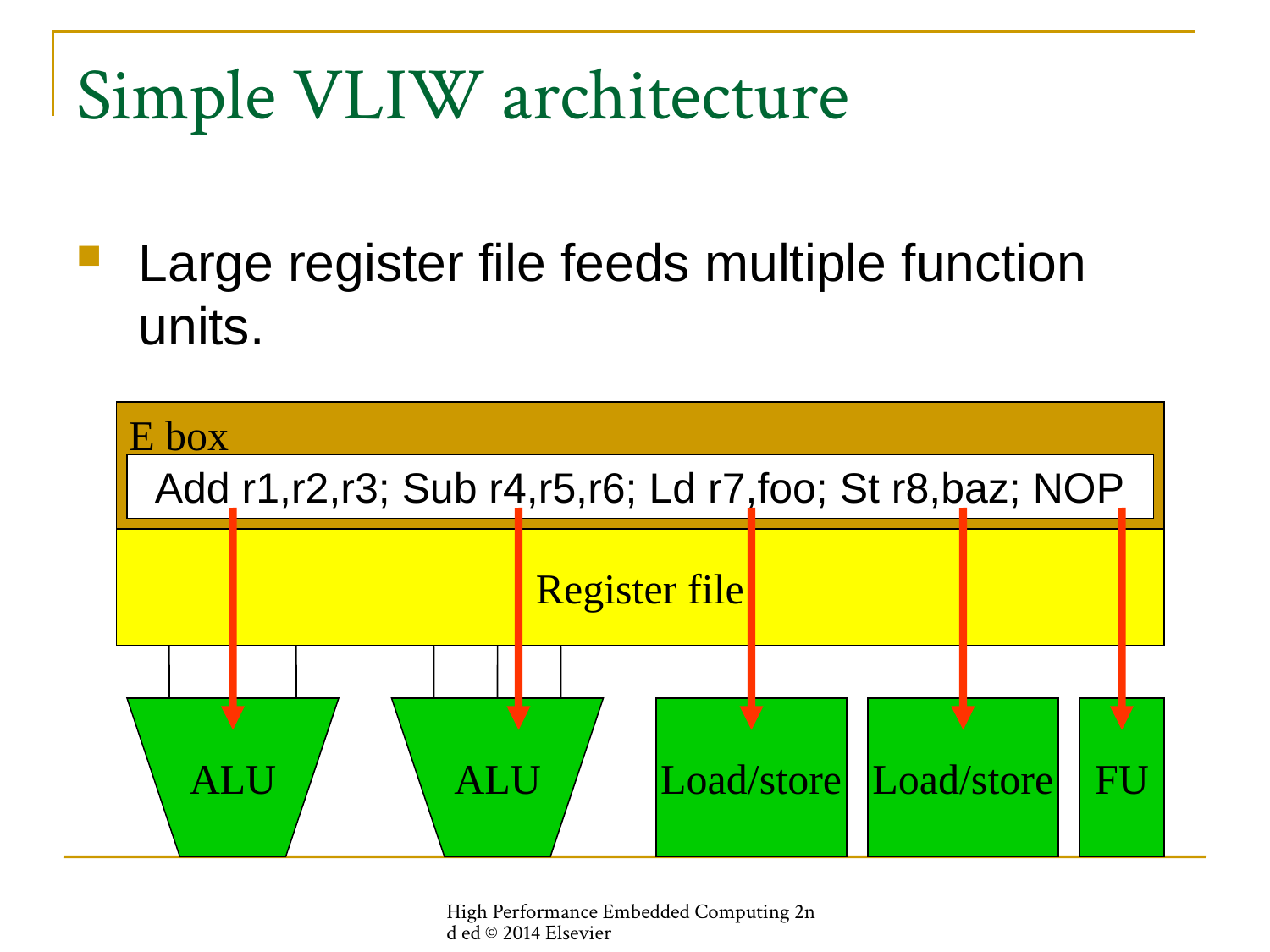

# Simple VLIW architecture
Large register file feeds multiple function units.

E box
Add r1,r2,r3; Sub r4,r5,r6; Ld r7,foo; St r8,baz; NOP

Register file

ALU
ALU
Load/store
Load/store
FU
High Performance Embedded Computing 2nd ed © 2014 Elsevier